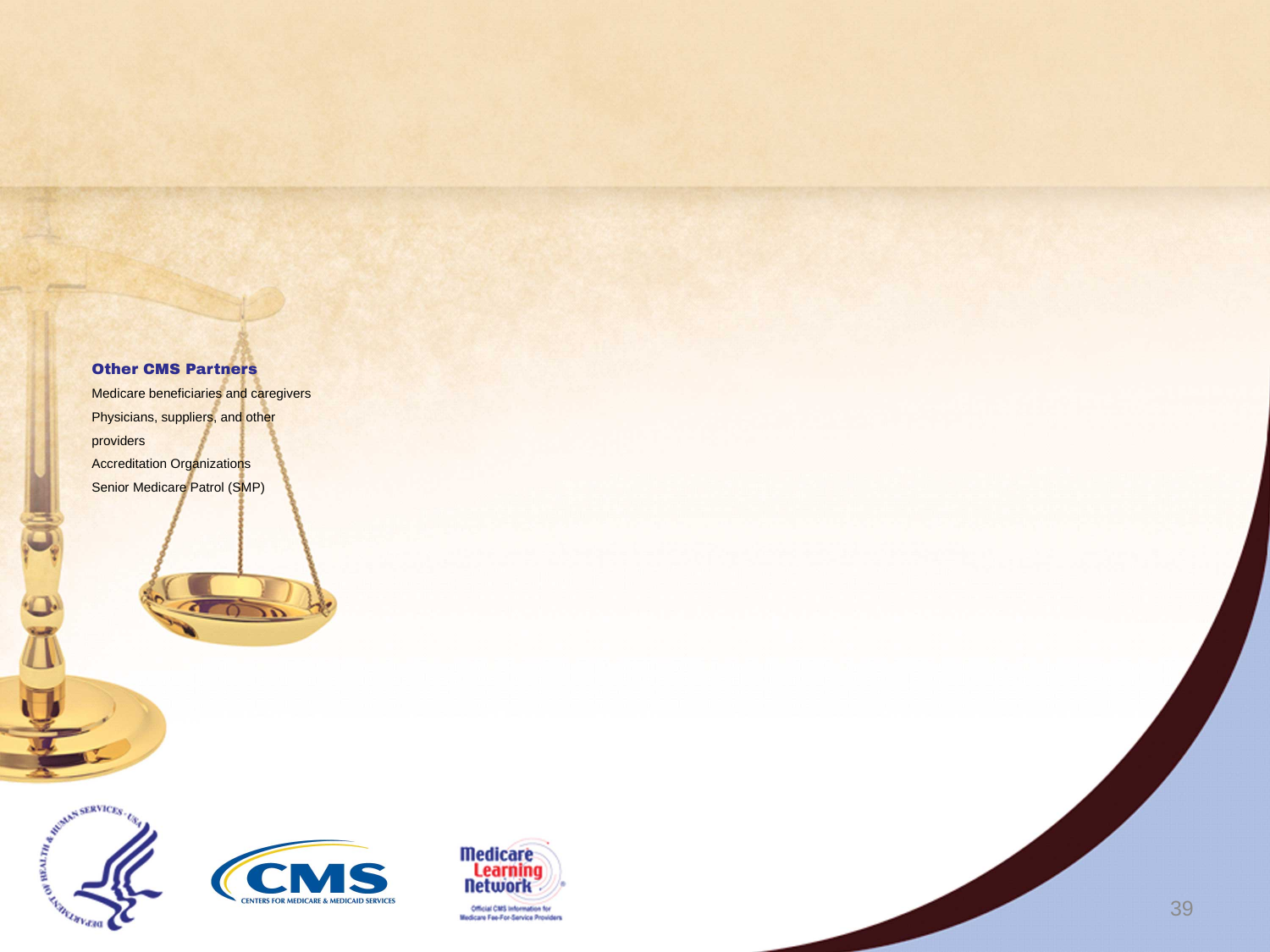

# Other CMS Partners Medicare beneficiaries and caregivers
Physicians, suppliers, and other
providers
Accreditation Organizations
Senior Medicare Patrol (SMP)

39